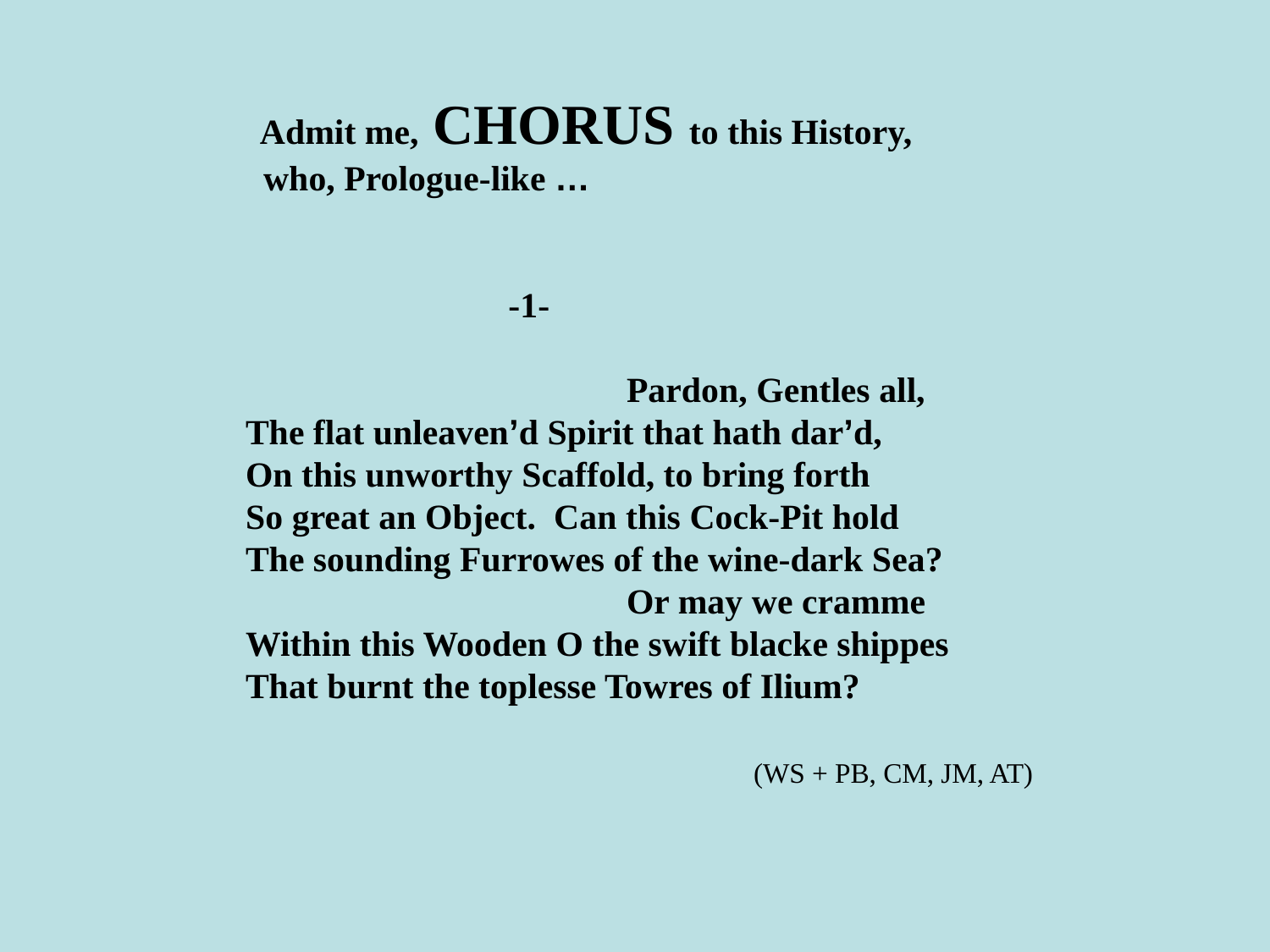

# Admit me, CHORUS to this History, who, Prologue-like … -1- Pardon, Gentles all, The flat unleaven’d Spirit that hath dar’d, On this unworthy Scaffold, to bring forth So great an Object.  Can this Cock-Pit hold The sounding Furrowes of the wine-dark Sea? Or may we cramme Within this Wooden O the swift blacke shippes That burnt the toplesse Towres of Ilium? (WS + PB, CM, JM, AT)